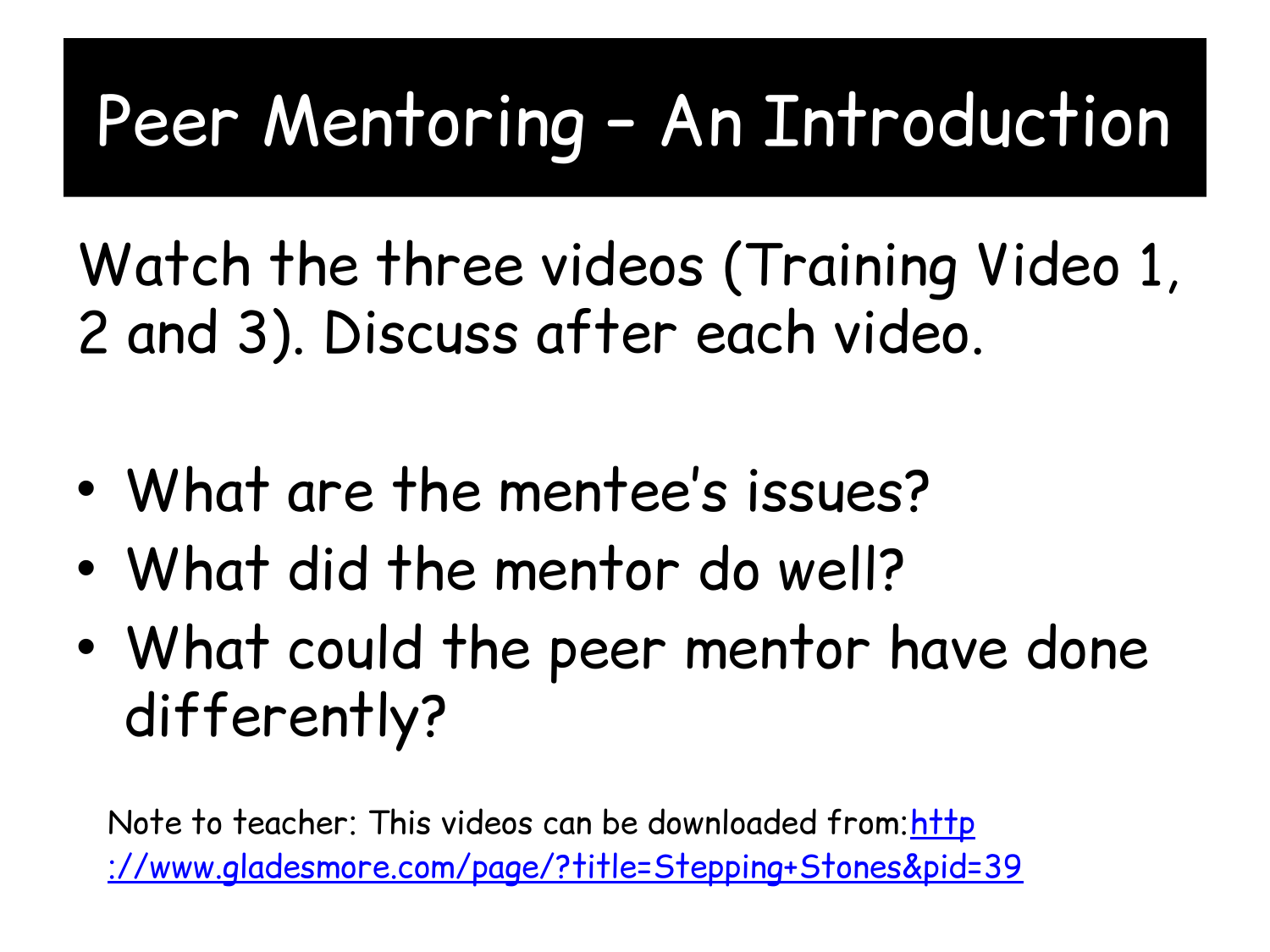

# Peer Mentoring – An Introduction
Watch the three videos (Training Video 1, 2 and 3). Discuss after each video.

What are the mentee’s issues?
What did the mentor do well?
What could the peer mentor have done differently?
Note to teacher: This videos can be downloaded from:http://www.gladesmore.com/page/?title=Stepping+Stones&pid=39